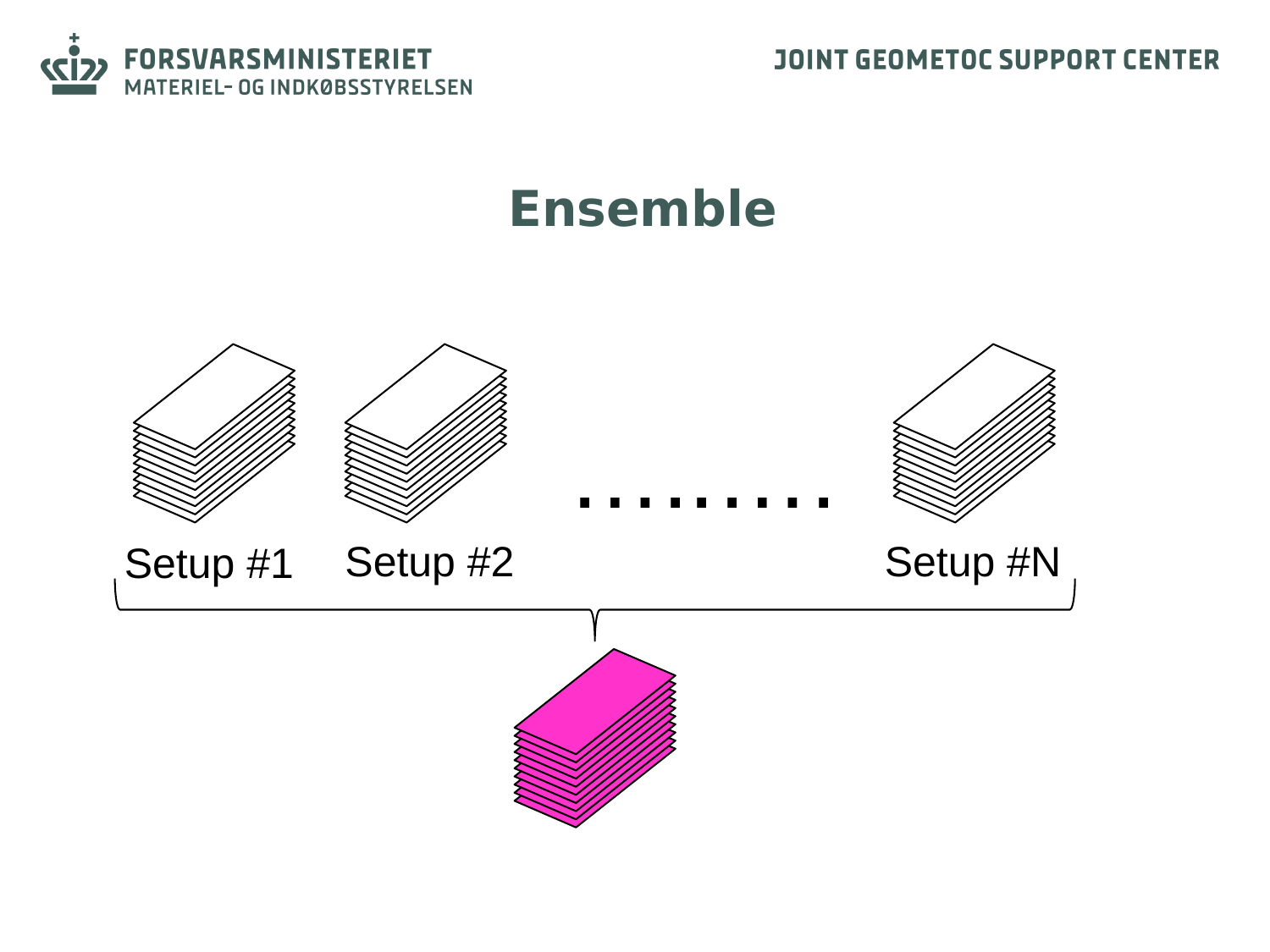

Ensemble

Setup #1

Setup #2

Setup #N
…..….